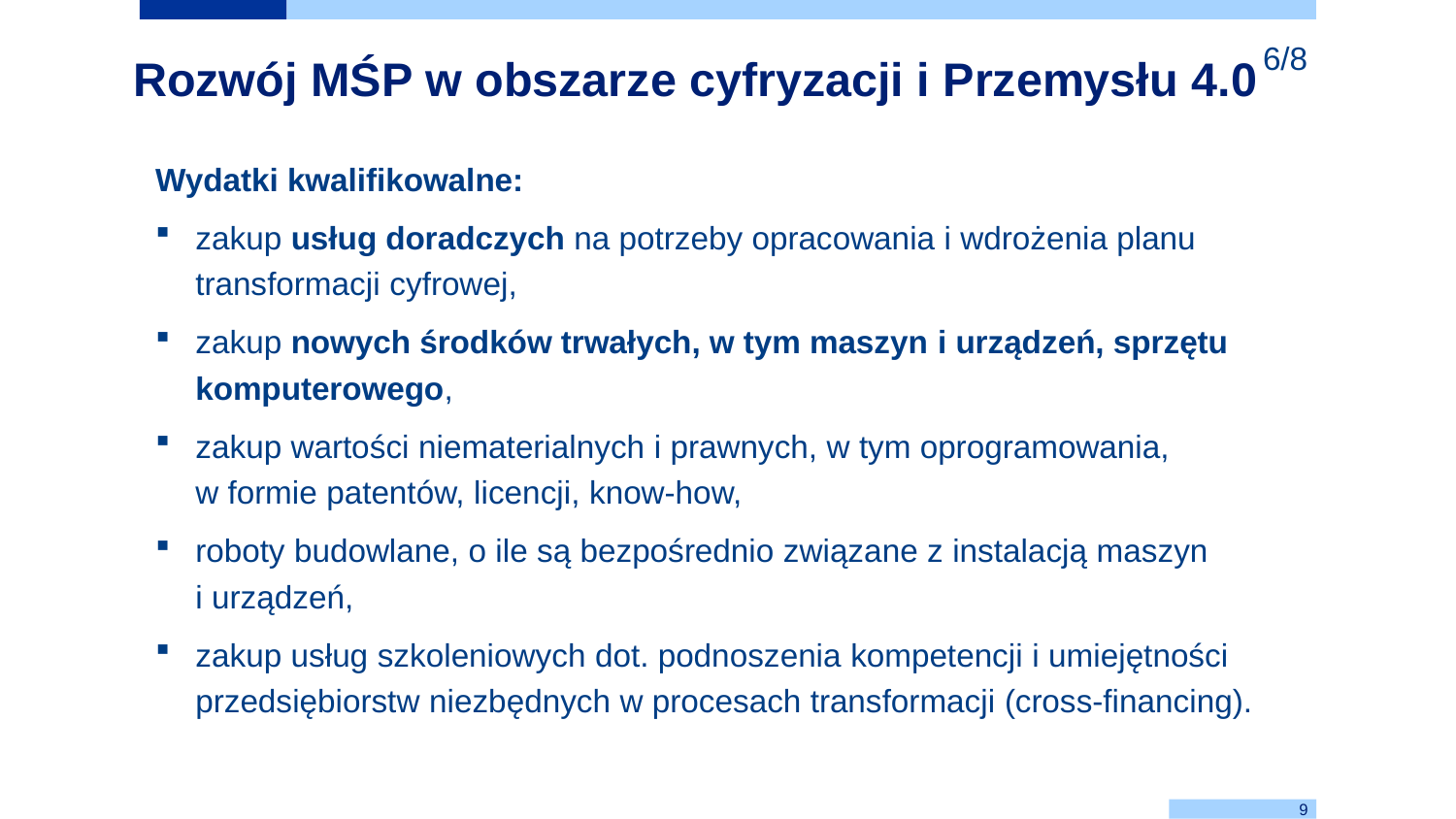

6/8
# Rozwój MŚP w obszarze cyfryzacji i Przemysłu 4.0
Wydatki kwalifikowalne:
zakup usług doradczych na potrzeby opracowania i wdrożenia planu transformacji cyfrowej, ​
zakup nowych środków trwałych, w tym maszyn ​i urządzeń, sprzętu komputerowego,
zakup wartości niematerialnych i prawnych, w tym oprogramowania,
w formie patentów, licencji, know-how,
roboty budowlane, o ile są bezpośrednio związane z instalacją maszyn
i urządzeń, ​
zakup usług szkoleniowych dot. podnoszenia kompetencji i umiejętności przedsiębiorstw niezbędnych ​w procesach transformacji (cross-financing).​

9